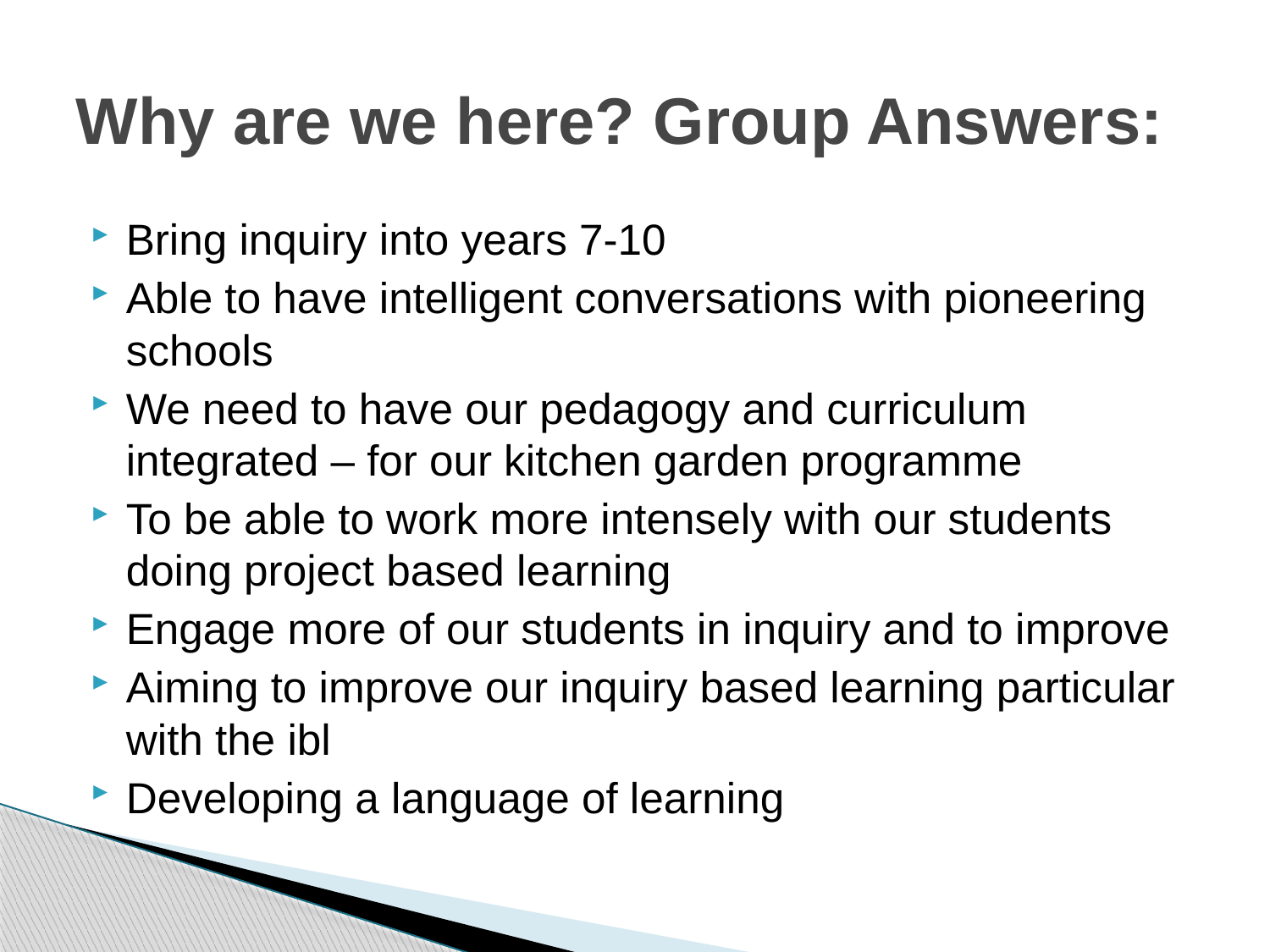

# Why are we here? Group Answers:
Bring inquiry into years 7-10
Able to have intelligent conversations with pioneering schools
We need to have our pedagogy and curriculum integrated – for our kitchen garden programme
To be able to work more intensely with our students doing project based learning
Engage more of our students in inquiry and to improve
Aiming to improve our inquiry based learning particular with the ibl
Developing a language of learning